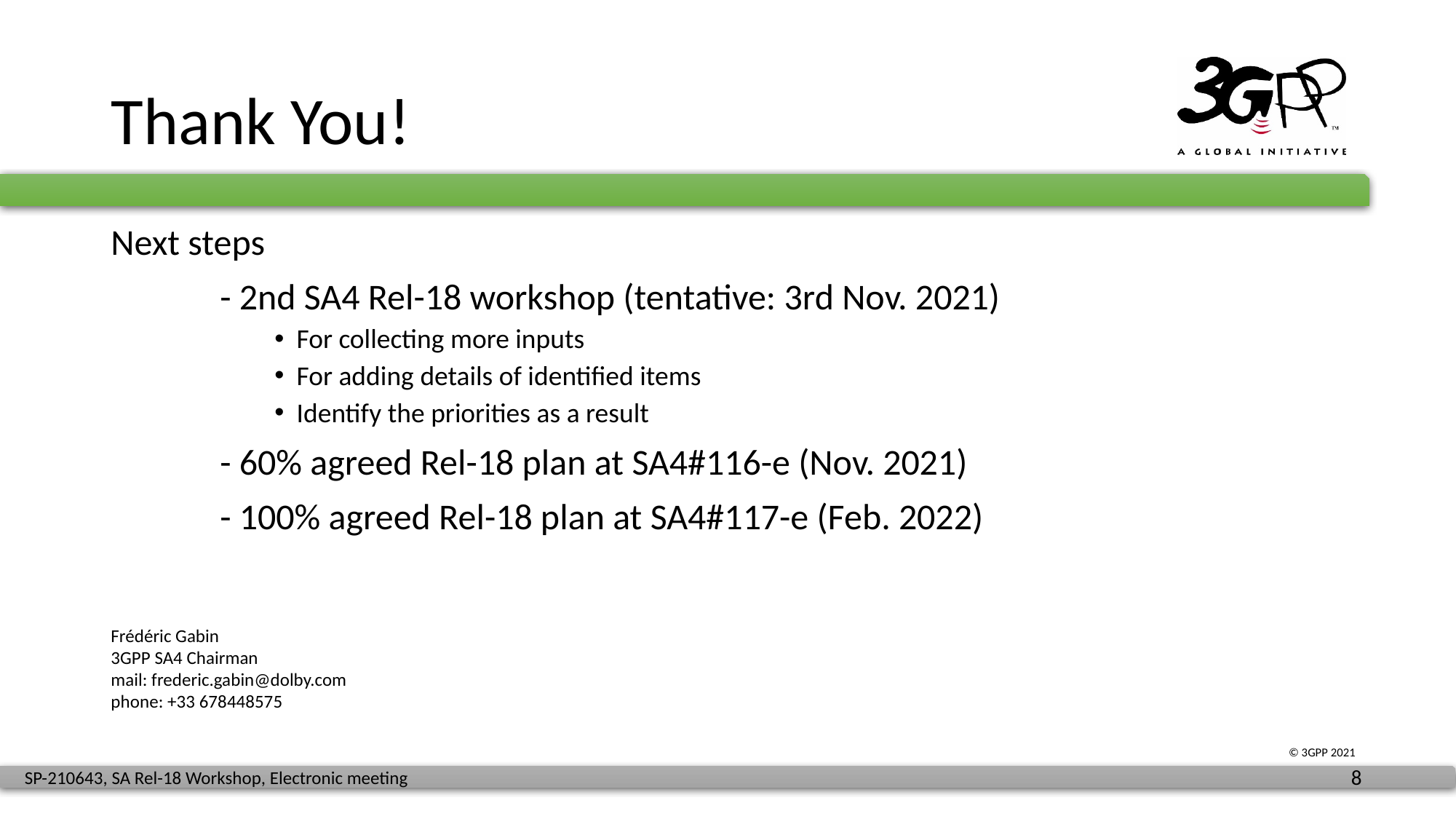

# Thank You!
Next steps
	- 2nd SA4 Rel-18 workshop (tentative: 3rd Nov. 2021)
  For collecting more inputs
  For adding details of identified items
  Identify the priorities as a result
	- 60% agreed Rel-18 plan at SA4#116-e (Nov. 2021)
	- 100% agreed Rel-18 plan at SA4#117-e (Feb. 2022)

Frédéric Gabin
3GPP SA4 Chairman
mail: frederic.gabin@dolby.com
phone: +33 678448575